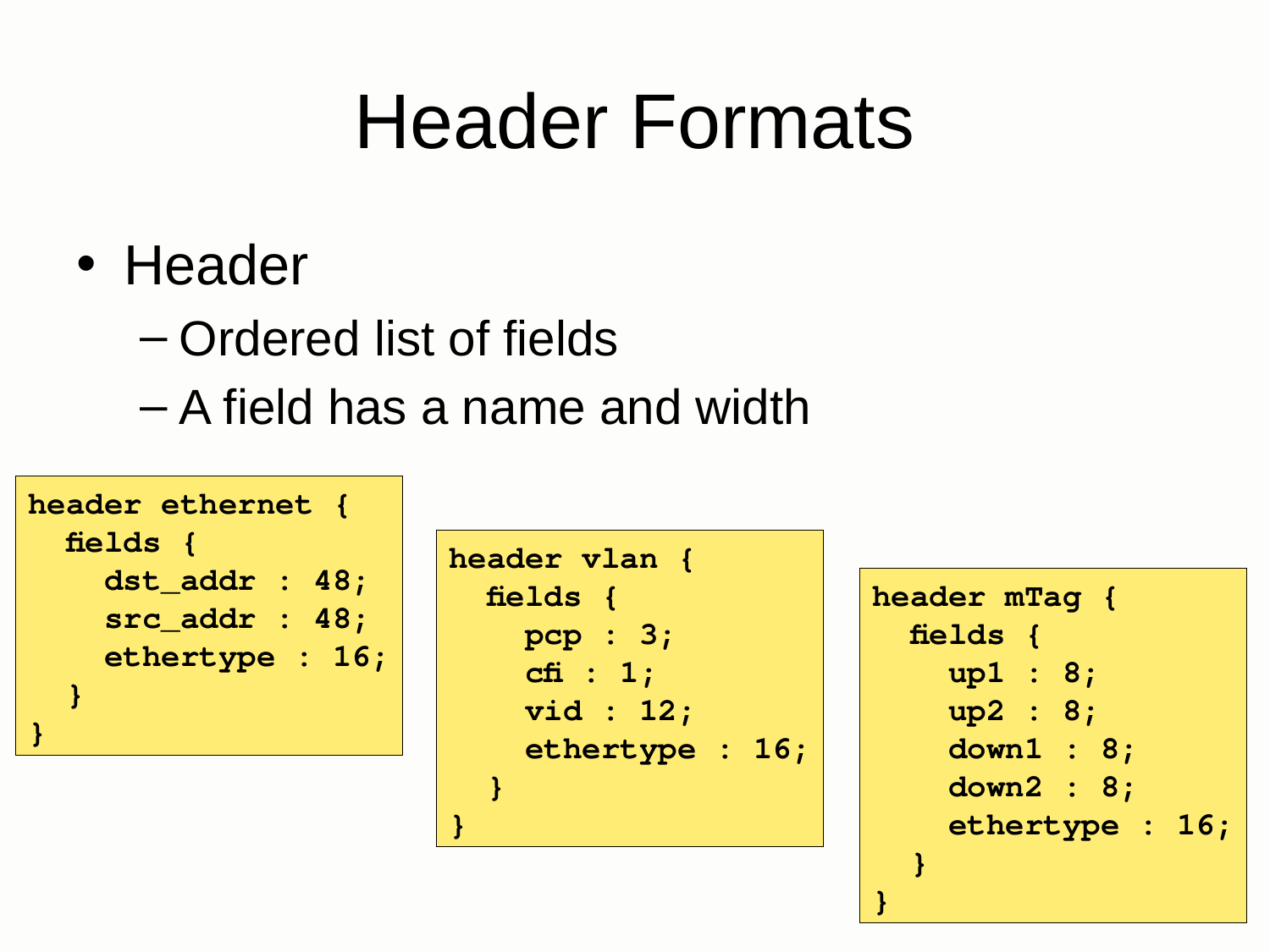

# Header Formats
Header
Ordered list of fields
A field has a name and width
header ethernet {
  fields {
    dst_addr : 48;
    src_addr : 48;
    ethertype : 16;
  }
}
header vlan {
  fields {
    pcp : 3;
    cfi : 1;
    vid : 12;
    ethertype : 16;
  }
}
header mTag {
  fields {
    up1 : 8;
    up2 : 8;
    down1 : 8;
    down2 : 8;
    ethertype : 16;
  }
}